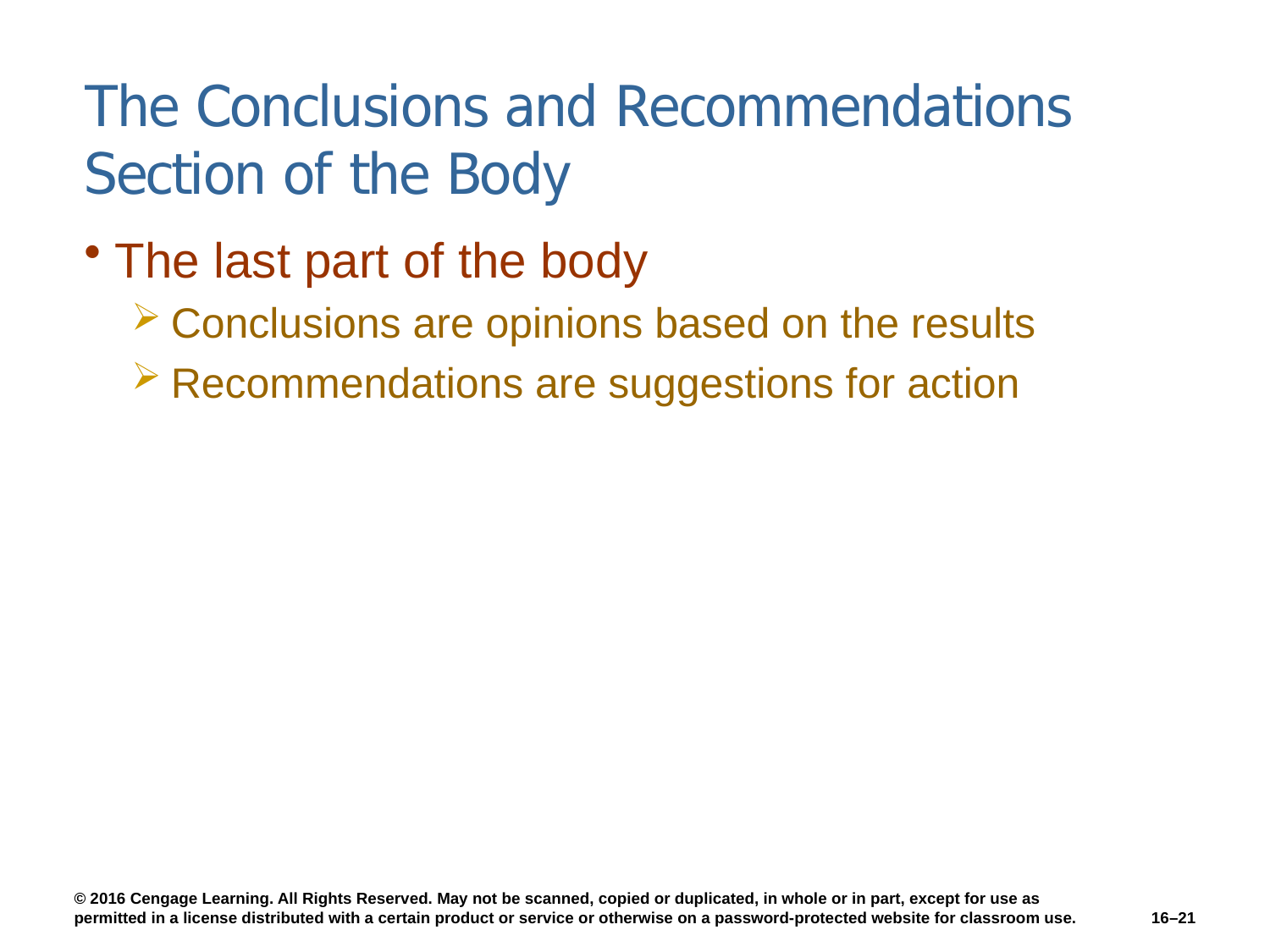

# The Conclusions and Recommendations Section of the Body
The last part of the body
Conclusions are opinions based on the results
Recommendations are suggestions for action
16–21
© 2016 Cengage Learning. All Rights Reserved. May not be scanned, copied or duplicated, in whole or in part, except for use as permitted in a license distributed with a certain product or service or otherwise on a password-protected website for classroom use.